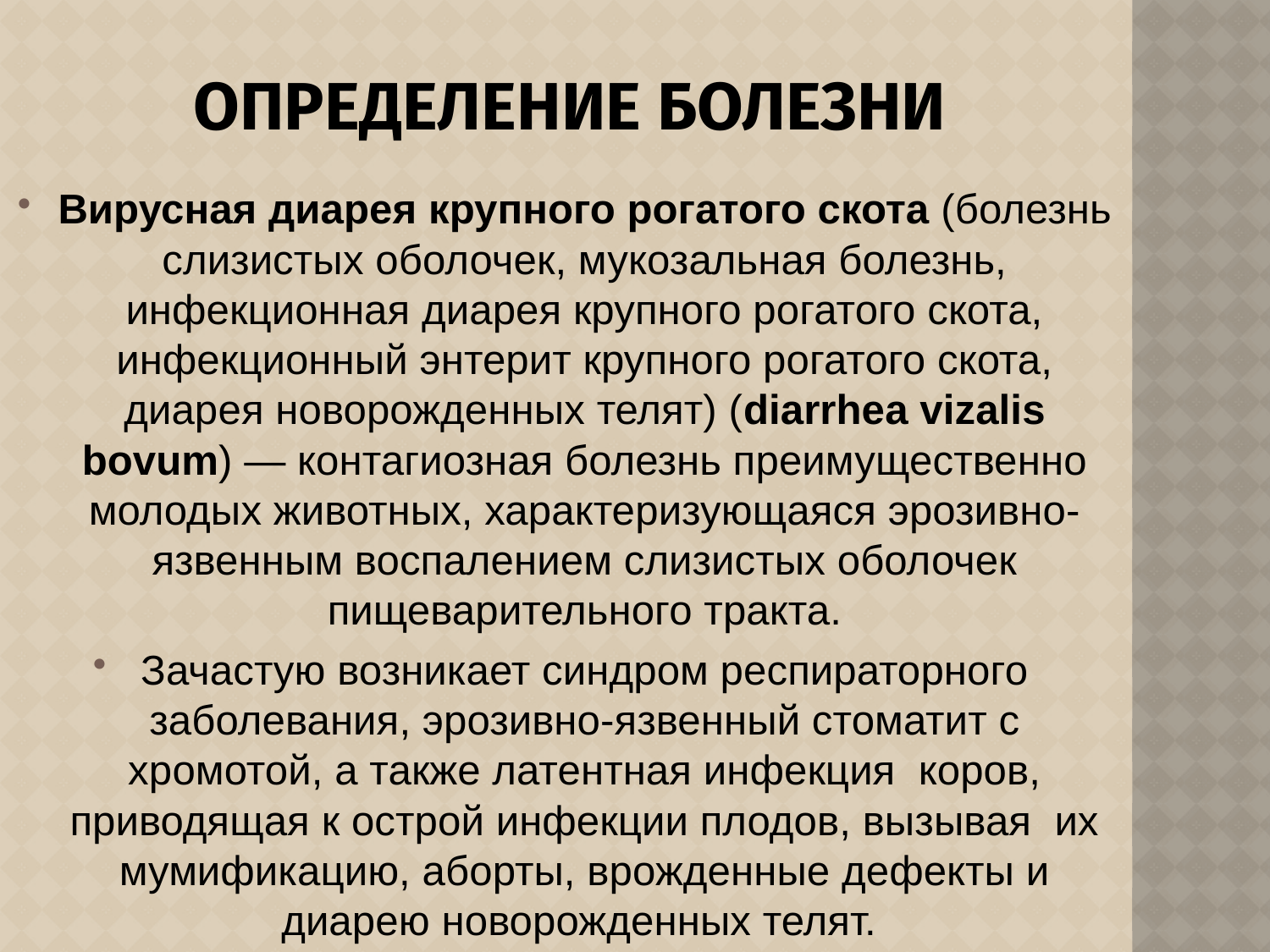

# Определение болезни
Вирусная диарея крупного рогатого скота (болезнь слизистых оболочек, мукозальная болезнь, инфекционная диарея крупного рогатого скота, инфекционный энтерит крупного рогатого скота, диарея новорожденных телят) (diarrhea vizalis bovum) — контагиозная болезнь преимущественно молодых животных, характеризующаяся эрозивно-язвенным воспалением слизистых оболочек пищеварительного тракта.
Зачастую возникает синдром респираторного заболевания, эрозивно-язвенный стоматит с хромотой, а также латентная инфекция  коров, приводящая к острой инфекции плодов, вызывая  их мумификацию, аборты, врожденные дефекты и диарею новорожденных телят.